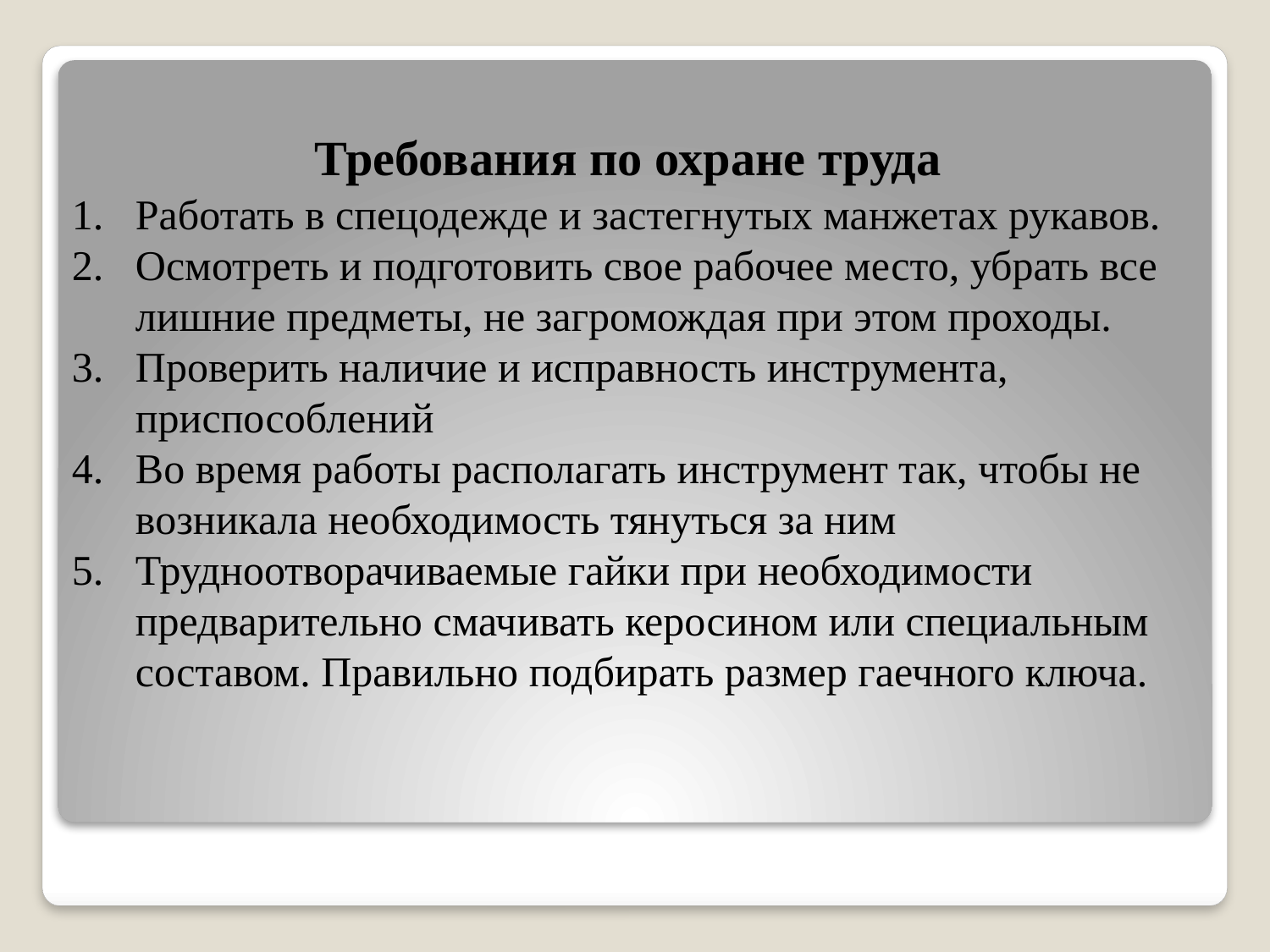

# Требования по охране труда
Работать в спецодежде и застегнутых манжетах рукавов.
Осмотреть и подготовить свое рабочее место, убрать все лишние предметы, не загромождая при этом проходы.
Проверить наличие и исправность инструмента, приспособлений
Во время работы располагать инструмент так, чтобы не возникала необходимость тянуться за ним
Трудноотворачиваемые гайки при необходимости предварительно смачивать керосином или специальным составом. Правильно подбирать размер гаечного ключа.